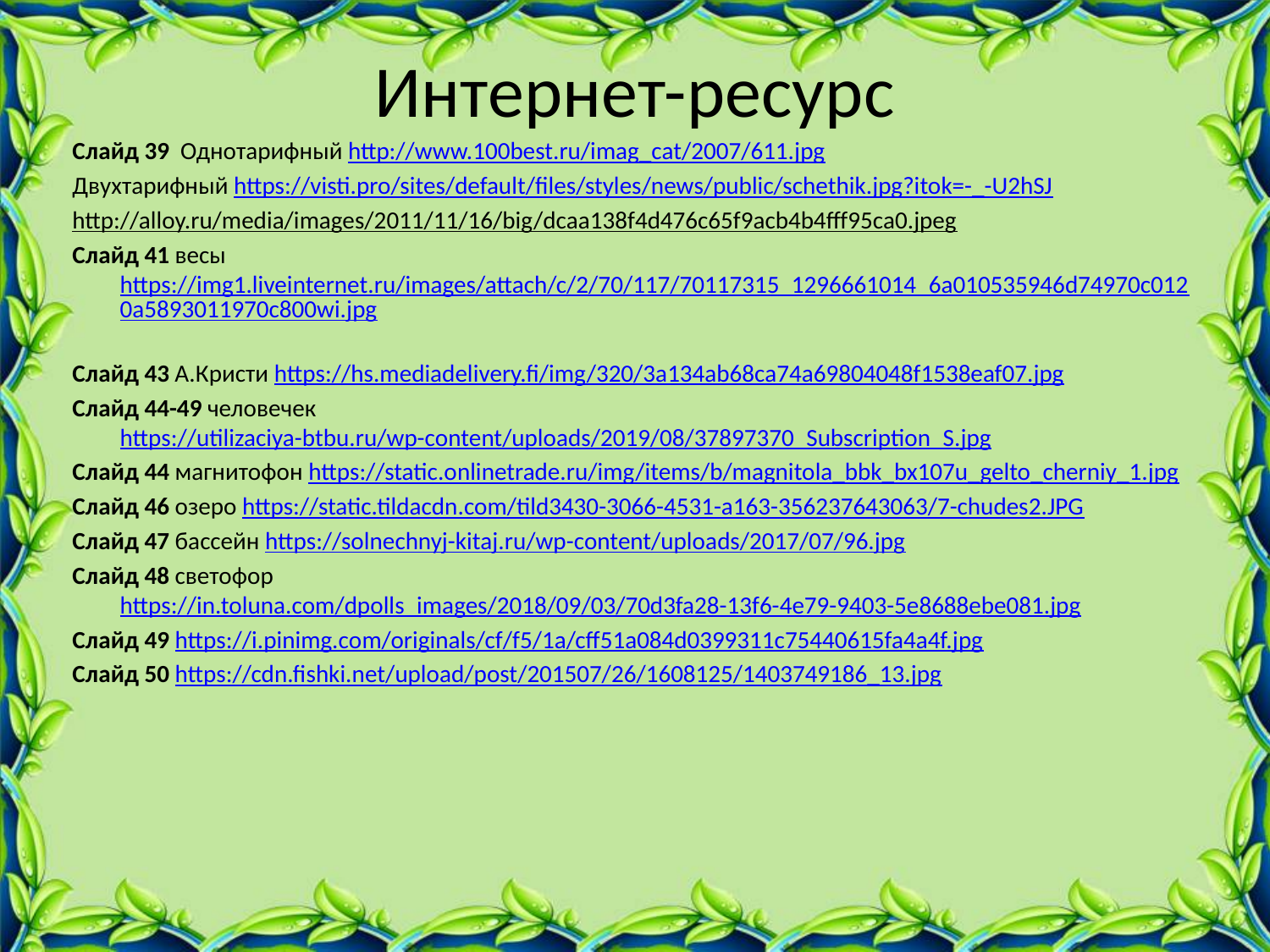

# Интернет-ресурс
Слайд 39  Однотарифный http://www.100best.ru/imag_cat/2007/611.jpg
Двухтарифный https://visti.pro/sites/default/files/styles/news/public/schethik.jpg?itok=-_-U2hSJ
http://alloy.ru/media/images/2011/11/16/big/dcaa138f4d476c65f9acb4b4fff95ca0.jpeg
Слайд 41 весы https://img1.liveinternet.ru/images/attach/c/2/70/117/70117315_1296661014_6a010535946d74970c0120a5893011970c800wi.jpg
Слайд 43 А.Кристи https://hs.mediadelivery.fi/img/320/3a134ab68ca74a69804048f1538eaf07.jpg
Слайд 44-49 человечек https://utilizaciya-btbu.ru/wp-content/uploads/2019/08/37897370_Subscription_S.jpg
Слайд 44 магнитофон https://static.onlinetrade.ru/img/items/b/magnitola_bbk_bx107u_gelto_cherniy_1.jpg
Слайд 46 озеро https://static.tildacdn.com/tild3430-3066-4531-a163-356237643063/7-chudes2.JPG
Слайд 47 бассейн https://solnechnyj-kitaj.ru/wp-content/uploads/2017/07/96.jpg
Слайд 48 светофор https://in.toluna.com/dpolls_images/2018/09/03/70d3fa28-13f6-4e79-9403-5e8688ebe081.jpg
Слайд 49 https://i.pinimg.com/originals/cf/f5/1a/cff51a084d0399311c75440615fa4a4f.jpg
Слайд 50 https://cdn.fishki.net/upload/post/201507/26/1608125/1403749186_13.jpg